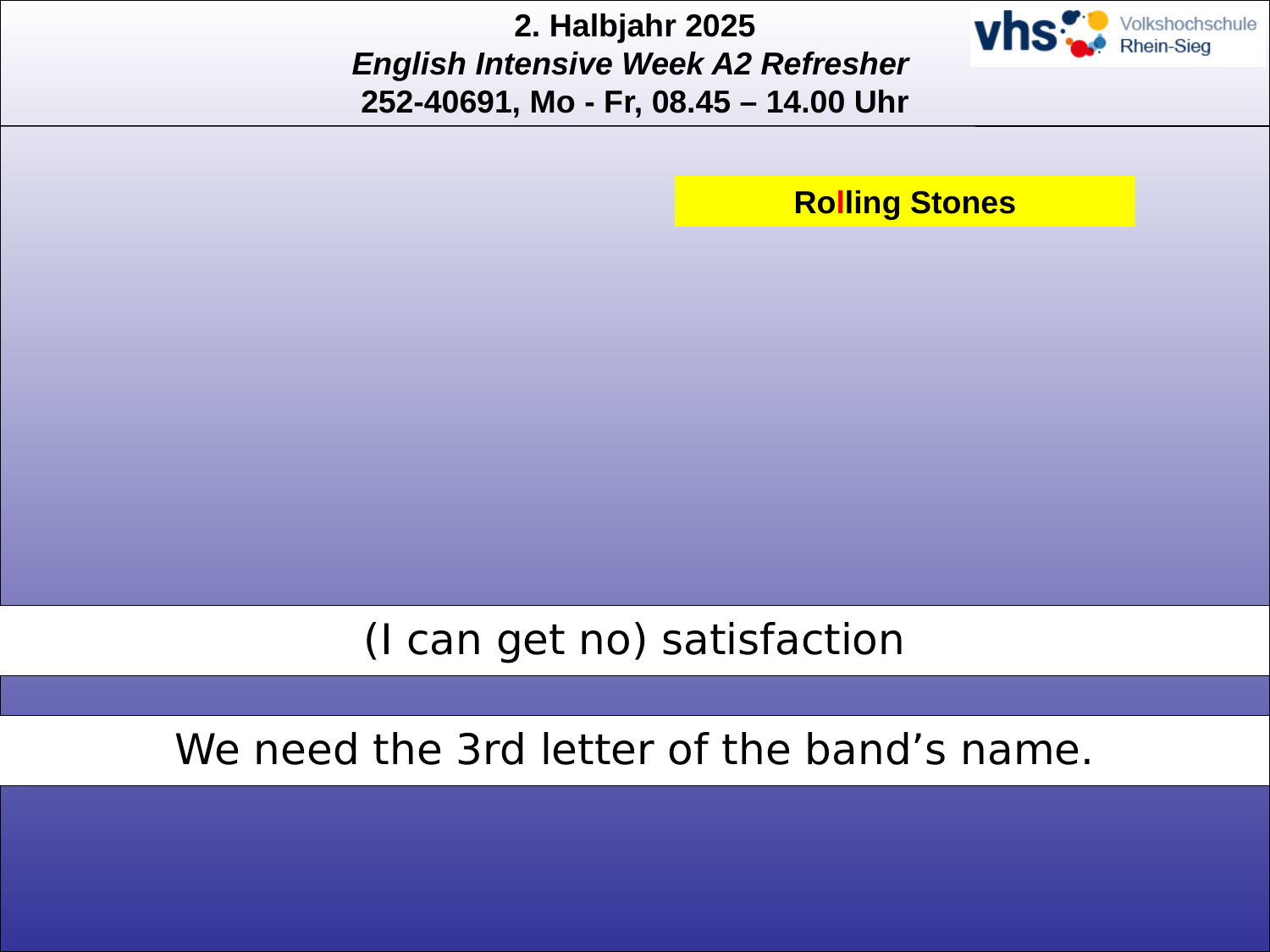

Rolling Stones
(I can get no) satisfaction
We need the 3rd letter of the band’s name.